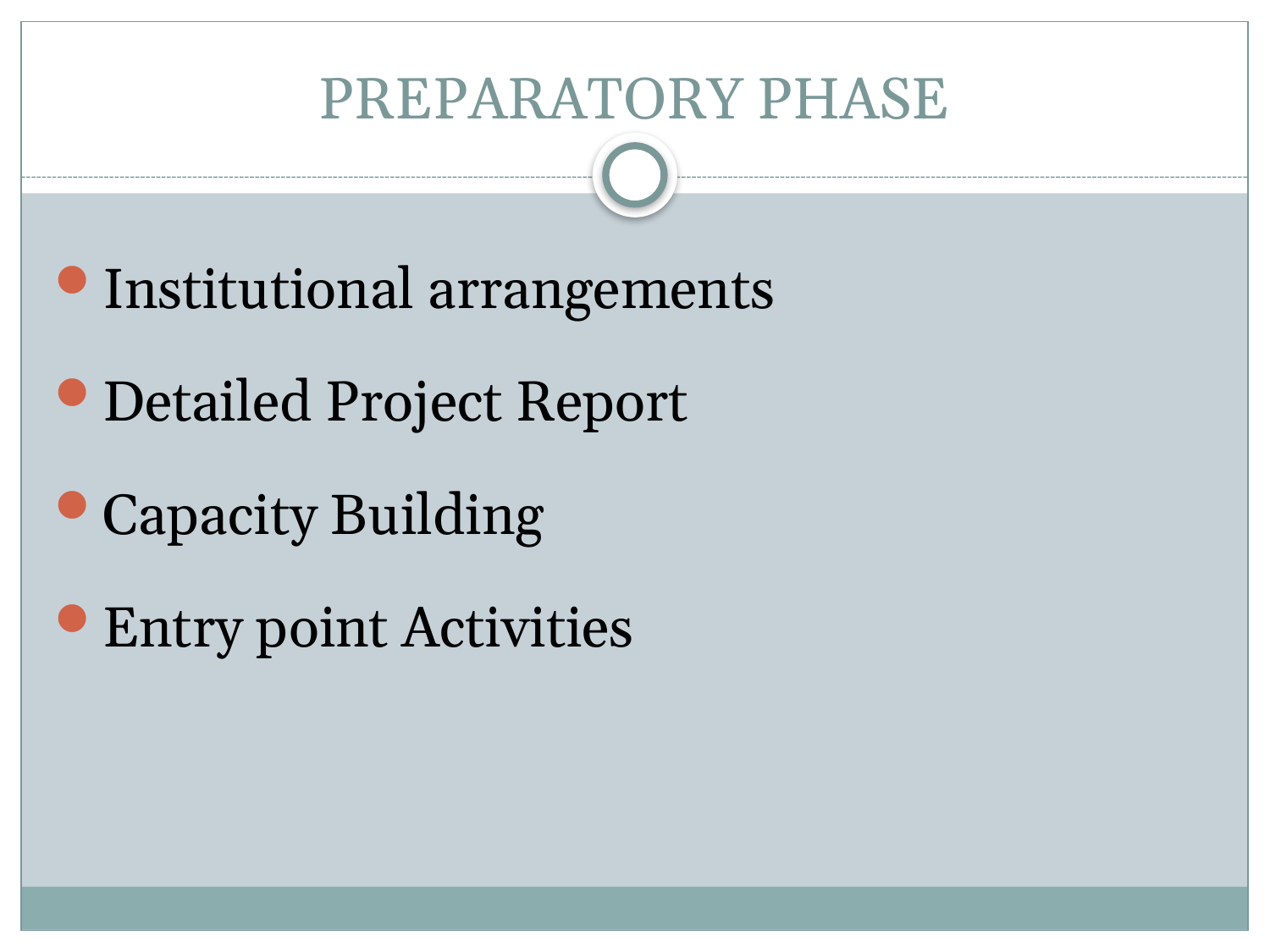

# PREPARATORY PHASE
Institutional arrangements
Detailed Project Report
Capacity Building
Entry point Activities